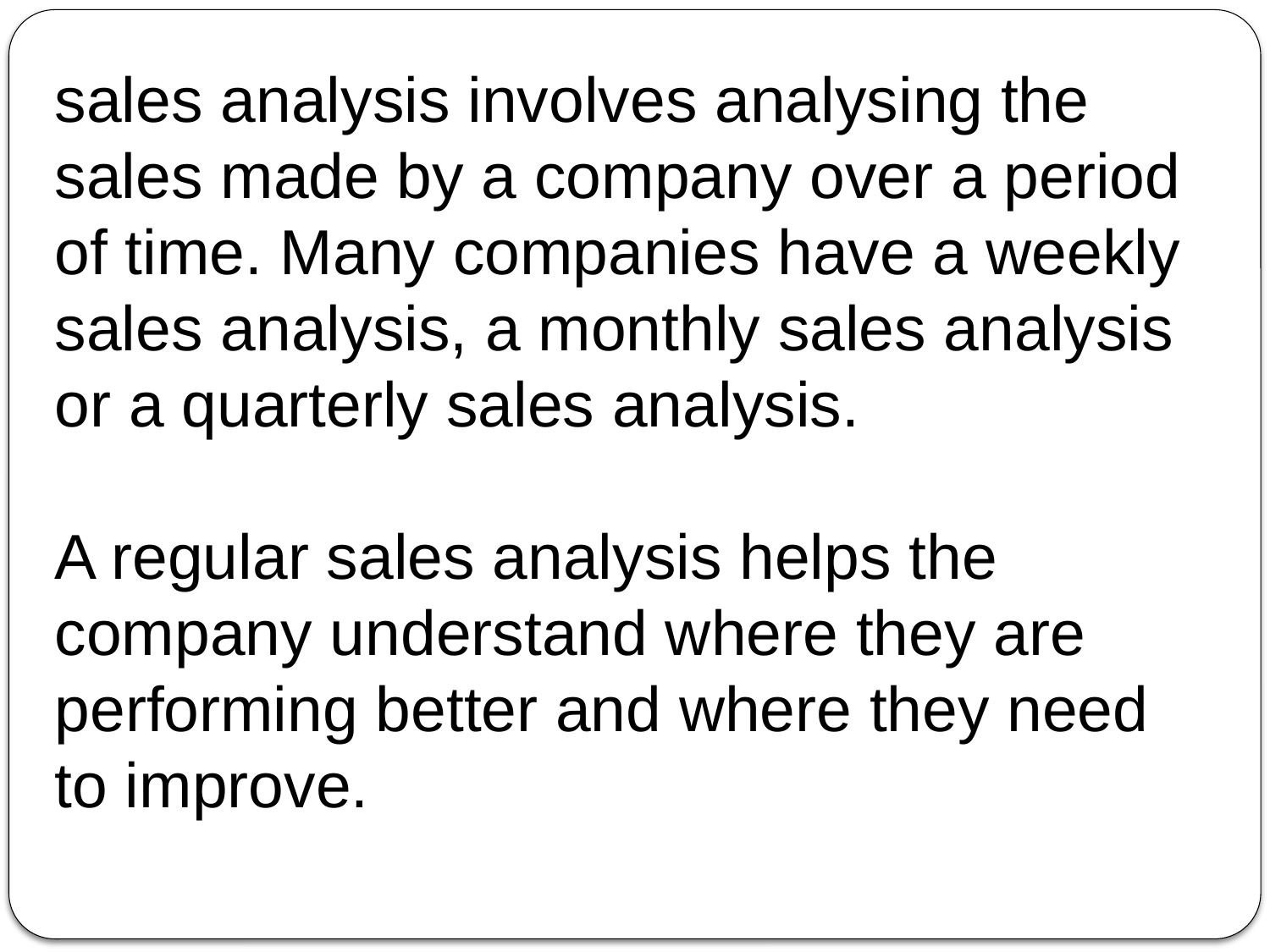

sales analysis involves analysing the sales made by a company over a period of time. Many companies have a weekly sales analysis, a monthly sales analysis or a quarterly sales analysis.

A regular sales analysis helps the company understand where they are performing better and where they need to improve.